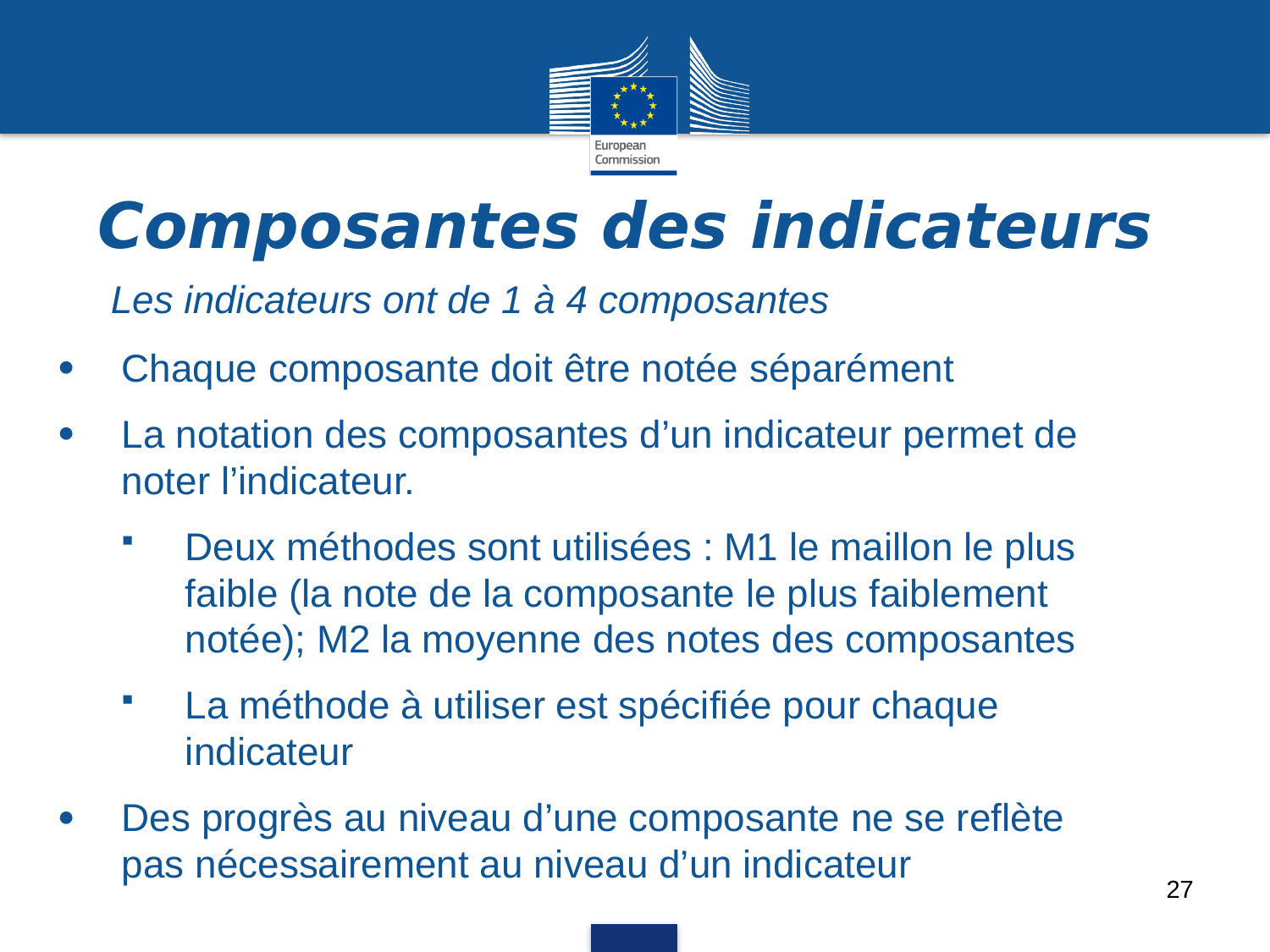

Composantes des indicateurs
   Les indicateurs ont de 1 à 4 composantes
Chaque composante doit être notée séparément
La notation des composantes d’un indicateur permet de noter l’indicateur.
Deux méthodes sont utilisées : M1 le maillon le plus faible (la note de la composante le plus faiblement notée); M2 la moyenne des notes des composantes
La méthode à utiliser est spécifiée pour chaque indicateur
Des progrès au niveau d’une composante ne se reflète pas nécessairement au niveau d’un indicateur

27